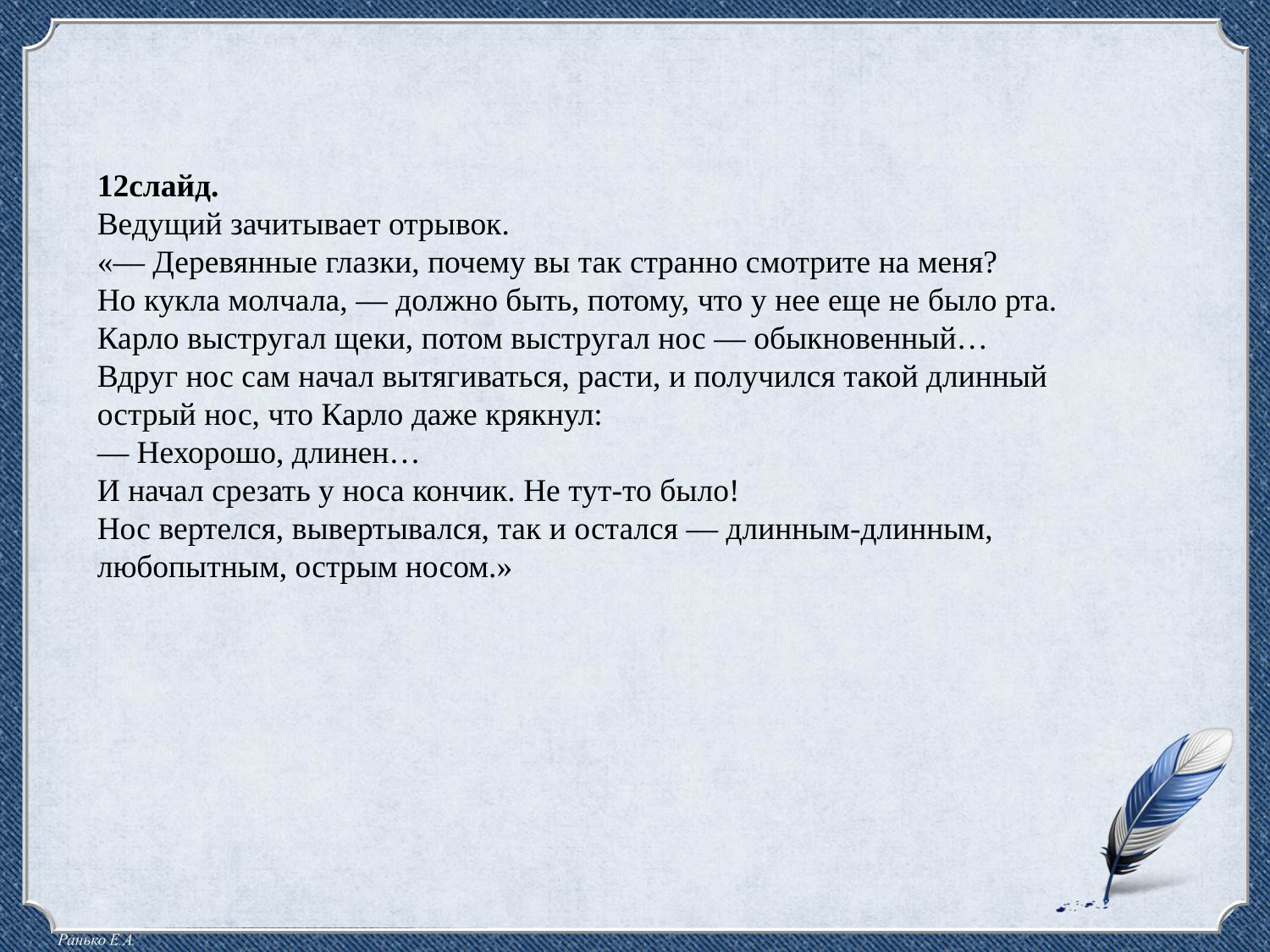

12слайд.
Ведущий зачитывает отрывок.
«— Деревянные глазки, почему вы так странно смотрите на меня?
Но кукла молчала, — должно быть, потому, что у нее еще не было рта. Карло выстругал щеки, потом выстругал нос — обыкновенный…
Вдруг нос сам начал вытягиваться, расти, и получился такой длинный острый нос, что Карло даже крякнул:
— Нехорошо, длинен…
И начал срезать у носа кончик. Не тут-то было!
Нос вертелся, вывертывался, так и остался — длинным-длинным, любопытным, острым носом.»